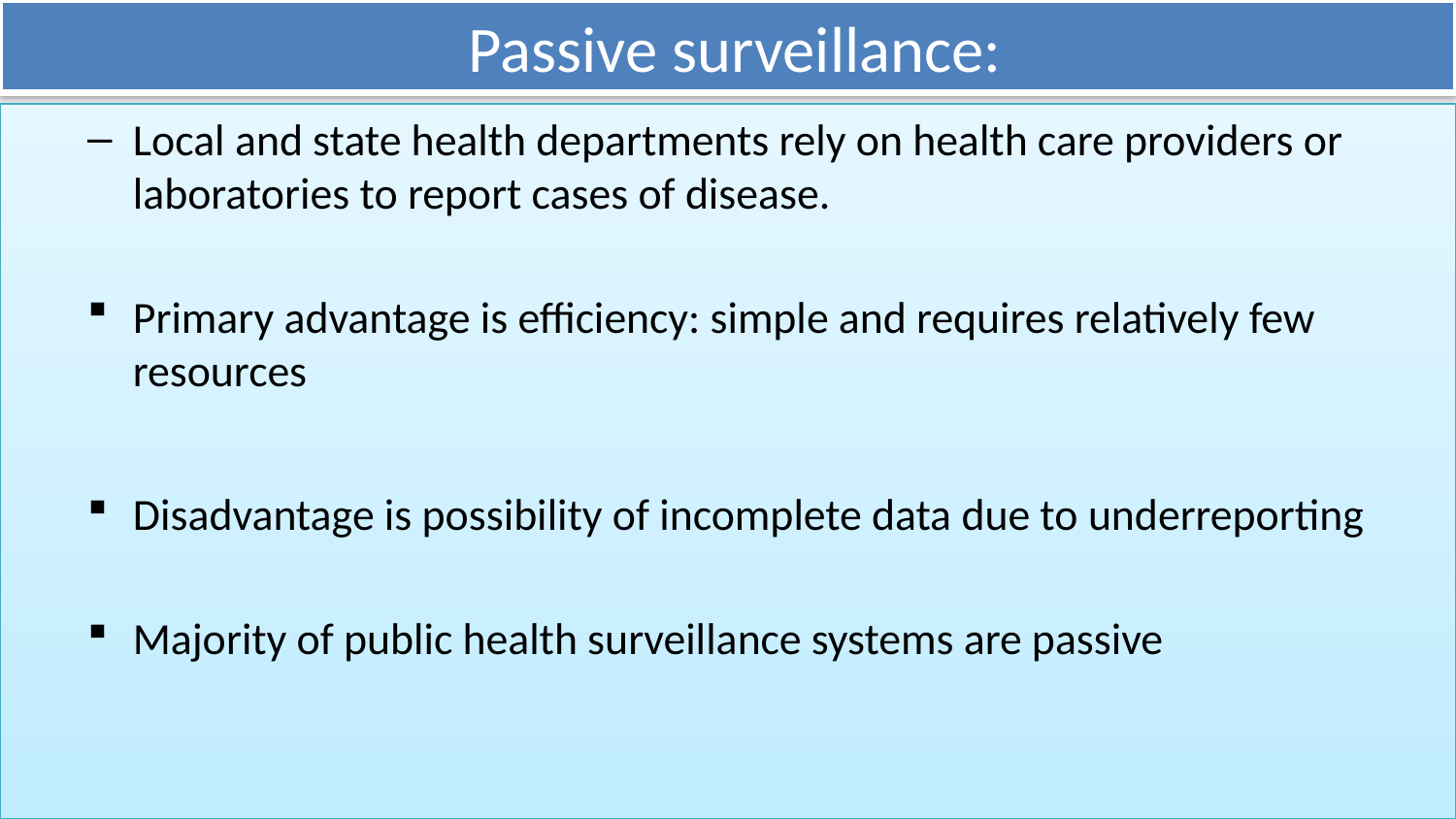

# Passive surveillance:
Local and state health departments rely on health care providers or laboratories to report cases of disease.

Primary advantage is efficiency: simple and requires relatively few resources

Disadvantage is possibility of incomplete data due to underreporting

Majority of public health surveillance systems are passive

8